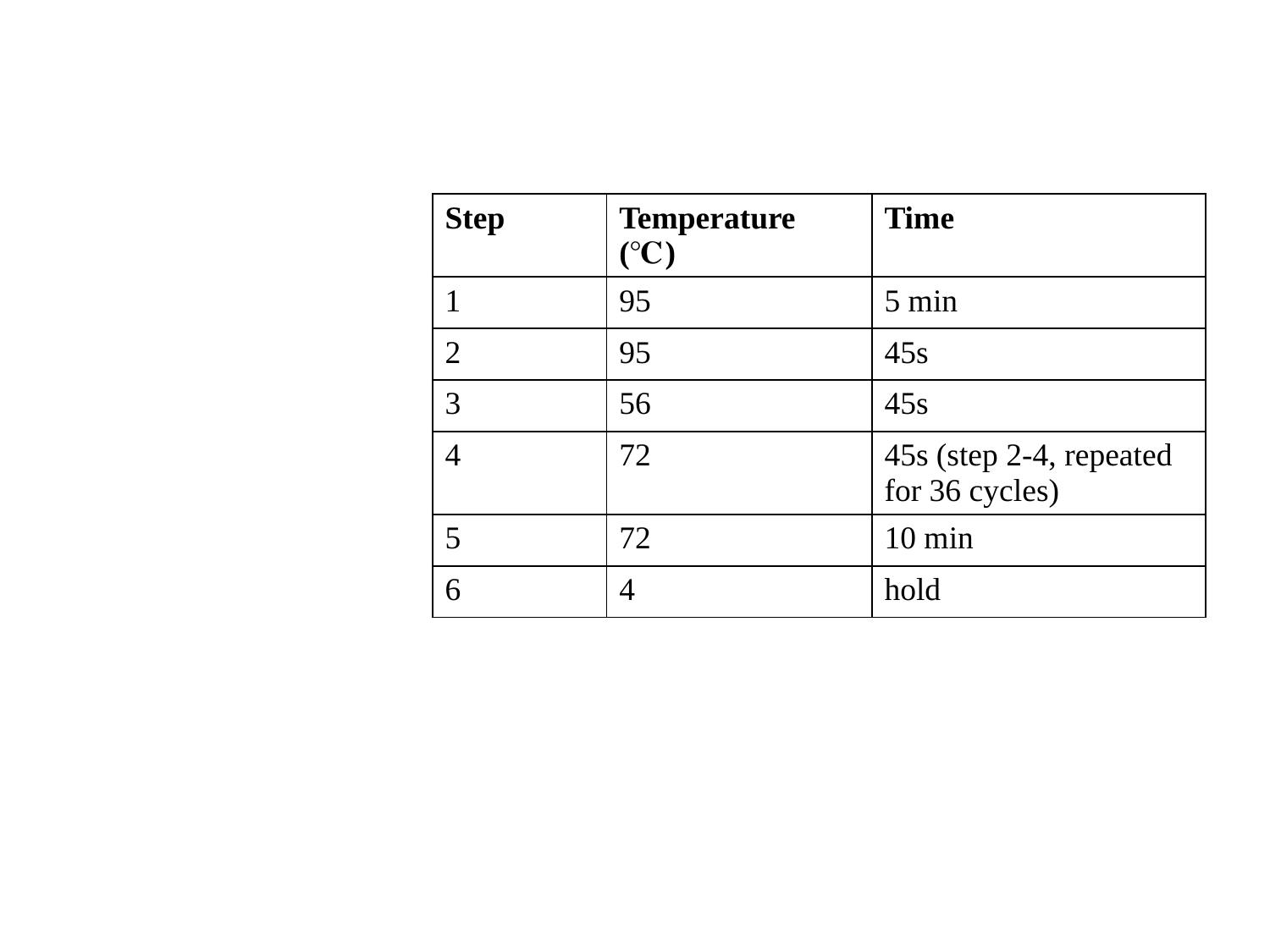

| Step | Temperature (℃) | Time |
| --- | --- | --- |
| 1 | 95 | 5 min |
| 2 | 95 | 45s |
| 3 | 56 | 45s |
| 4 | 72 | 45s (step 2-4, repeated for 36 cycles) |
| 5 | 72 | 10 min |
| 6 | 4 | hold |